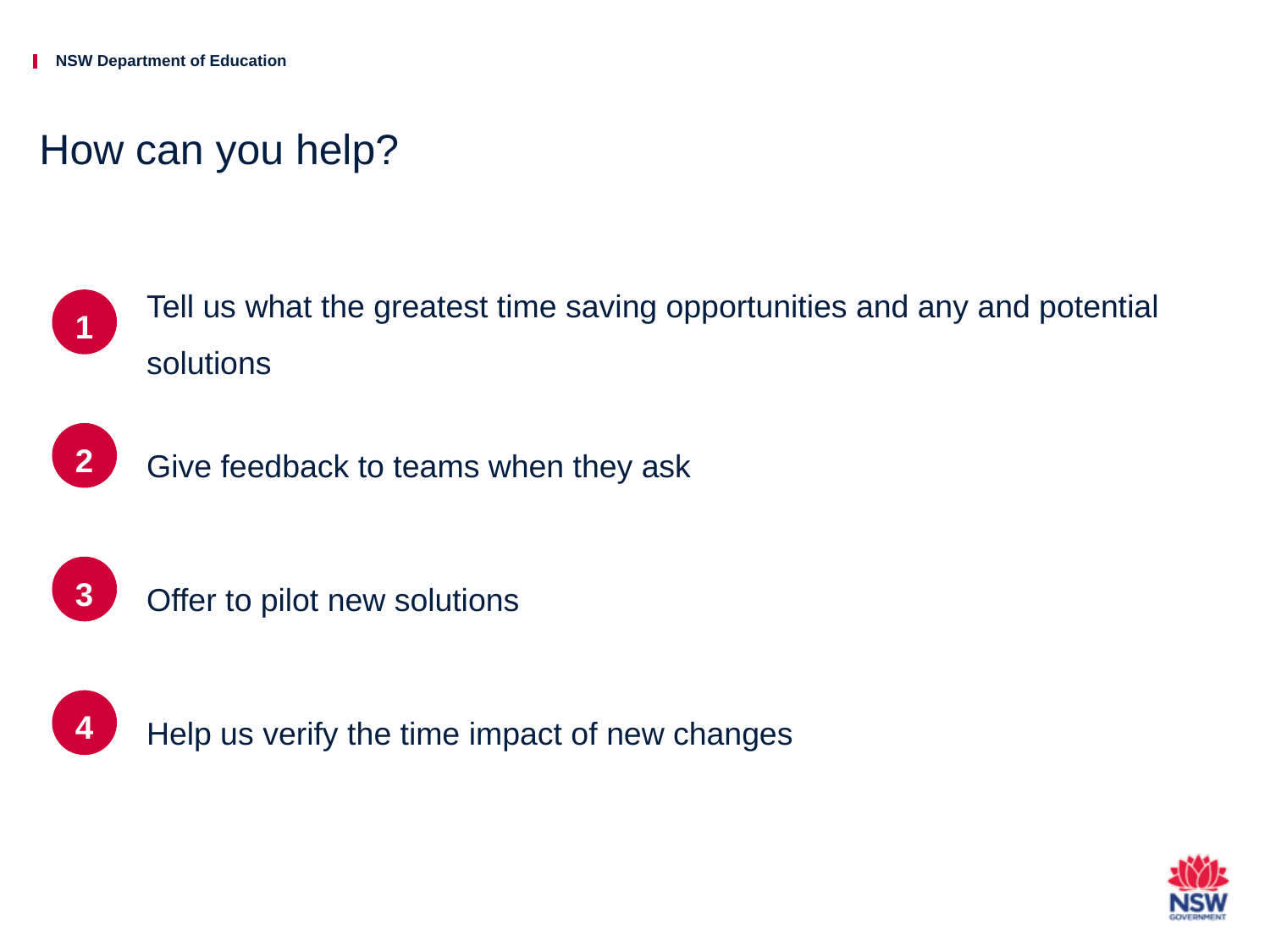

# How can you help?
Tell us what the greatest time saving opportunities and any and potential solutions
1
Give feedback to teams when they ask
2
Offer to pilot new solutions
3
Help us verify the time impact of new changes
4